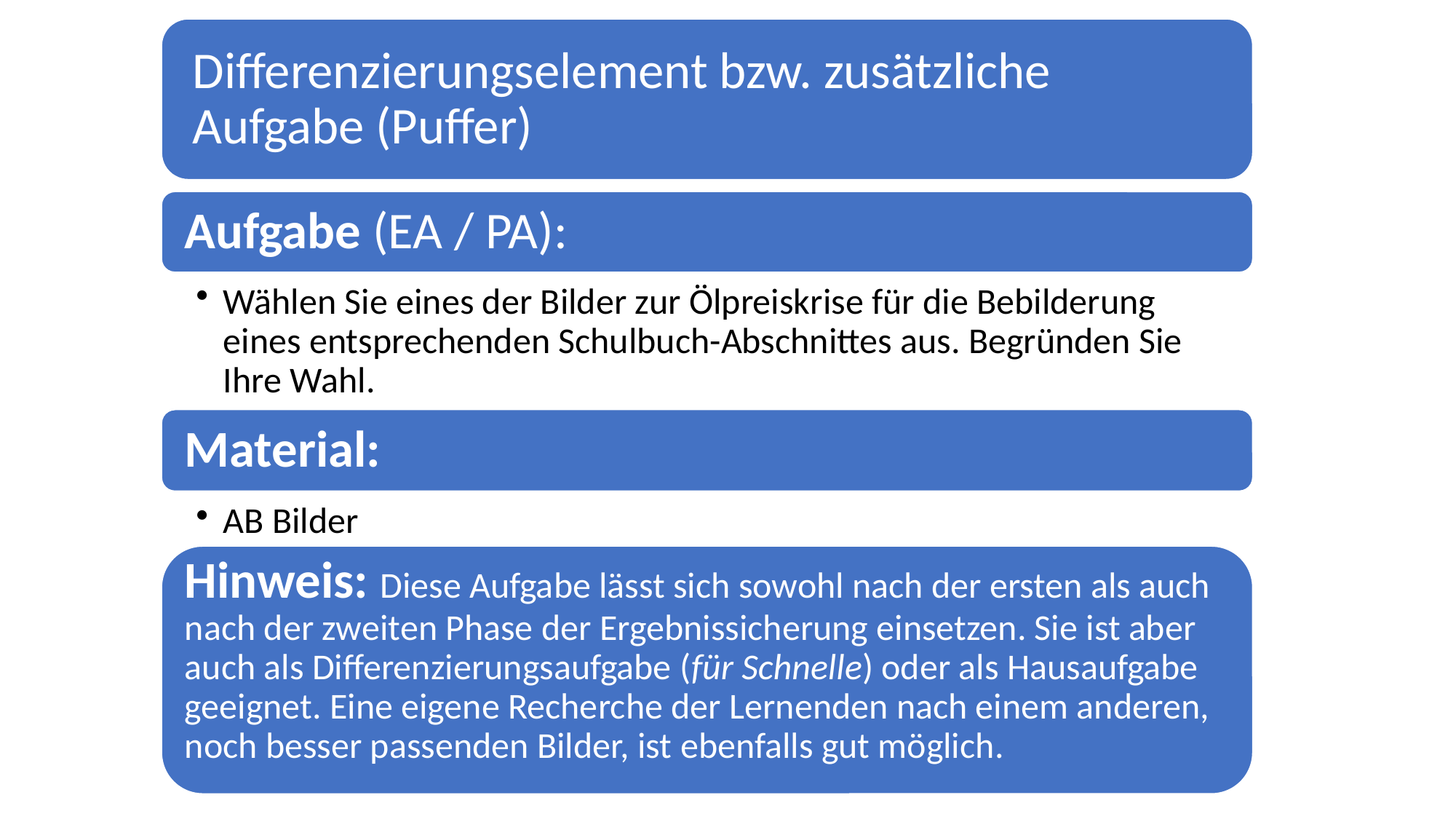

Differenzierungselement bzw. zusätzliche Aufgabe (Puffer)
Aufgabe (EA / PA):
Wählen Sie eines der Bilder zur Ölpreiskrise für die Bebilderung eines entsprechenden Schulbuch-Abschnittes aus. Begründen Sie Ihre Wahl.
Material:
AB Bilder

Hinweis: Diese Aufgabe lässt sich sowohl nach der ersten als auch nach der zweiten Phase der Ergebnissicherung einsetzen. Sie ist aber auch als Differenzierungsaufgabe (für Schnelle) oder als Hausaufgabe geeignet. Eine eigene Recherche der Lernenden nach einem anderen, noch besser passenden Bilder, ist ebenfalls gut möglich.